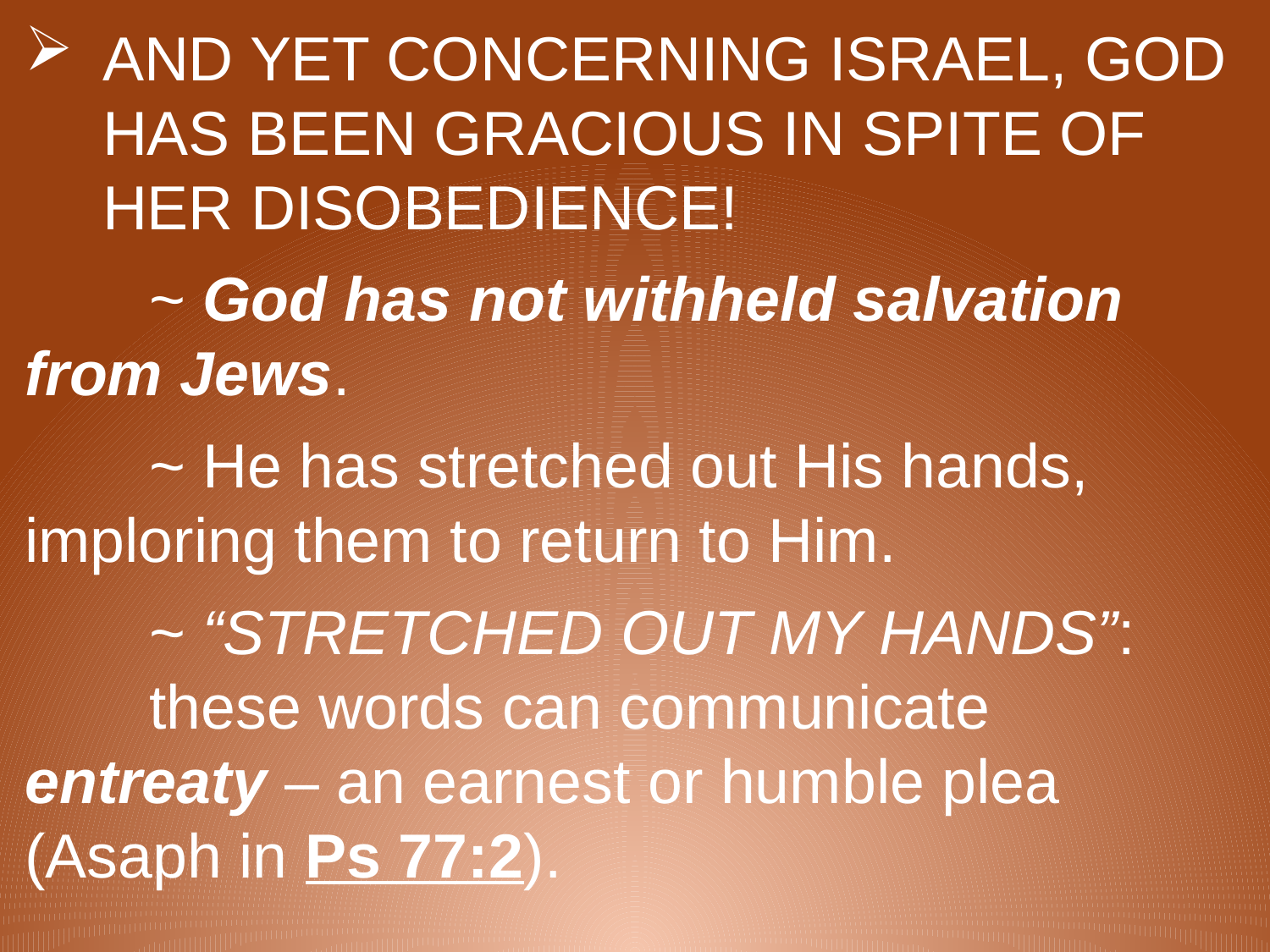

AND YET CONCERNING ISRAEL, GOD HAS BEEN GRACIOUS IN SPITE OF HER DISOBEDIENCE!
		~ God has not withheld salvation 						from Jews.
		~ He has stretched out His hands, 						imploring them to return to Him.
		~ “STRETCHED OUT MY HANDS”: 						these words can communicate 							entreaty – an earnest or humble plea 					(Asaph in Ps 77:2).